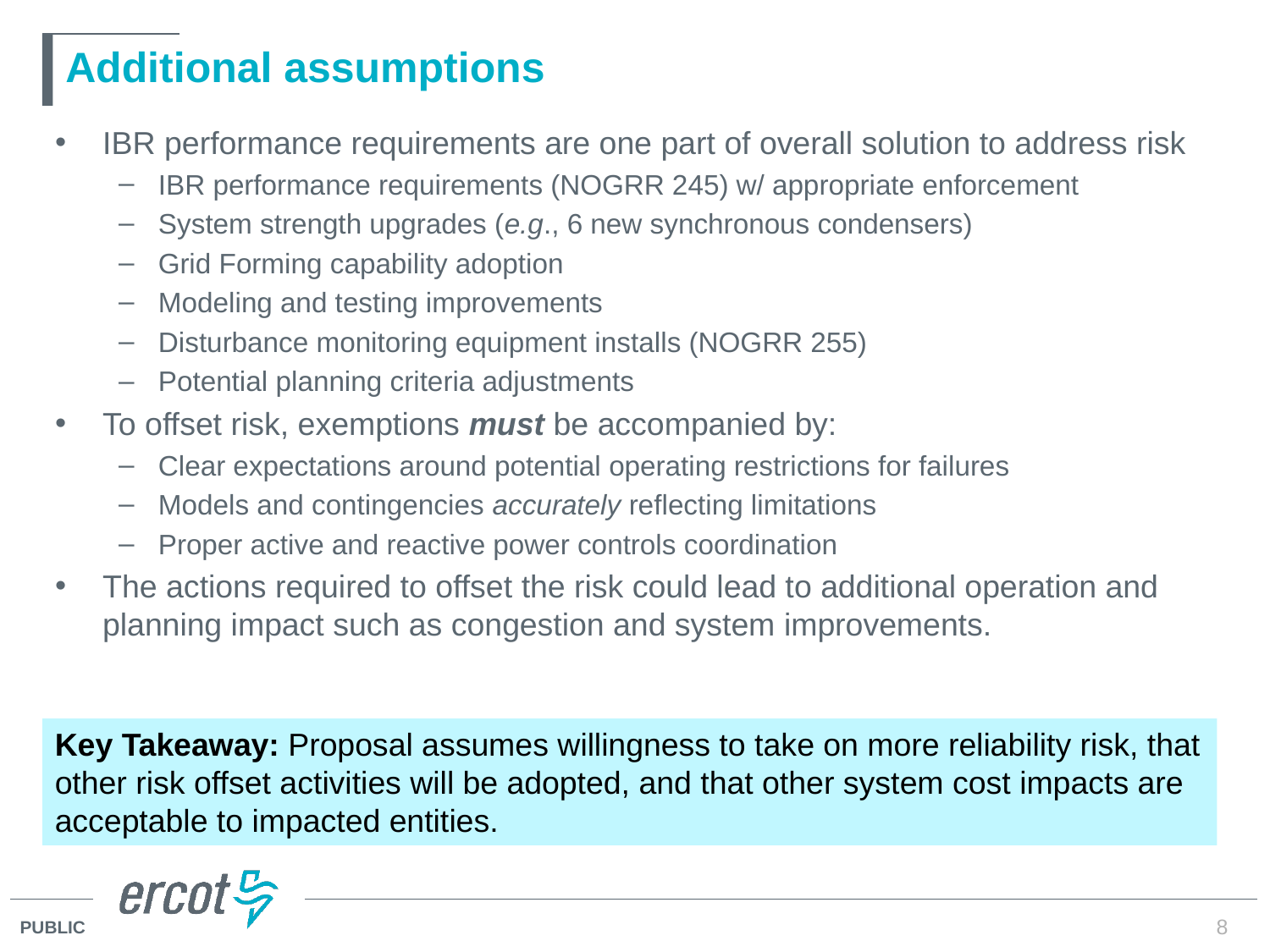

# Additional assumptions
IBR performance requirements are one part of overall solution to address risk
IBR performance requirements (NOGRR 245) w/ appropriate enforcement
System strength upgrades (e.g., 6 new synchronous condensers)
Grid Forming capability adoption
Modeling and testing improvements
Disturbance monitoring equipment installs (NOGRR 255)
Potential planning criteria adjustments
To offset risk, exemptions must be accompanied by:
Clear expectations around potential operating restrictions for failures
Models and contingencies accurately reflecting limitations
Proper active and reactive power controls coordination
The actions required to offset the risk could lead to additional operation and planning impact such as congestion and system improvements.
Key Takeaway: Proposal assumes willingness to take on more reliability risk, that other risk offset activities will be adopted, and that other system cost impacts are acceptable to impacted entities.
8